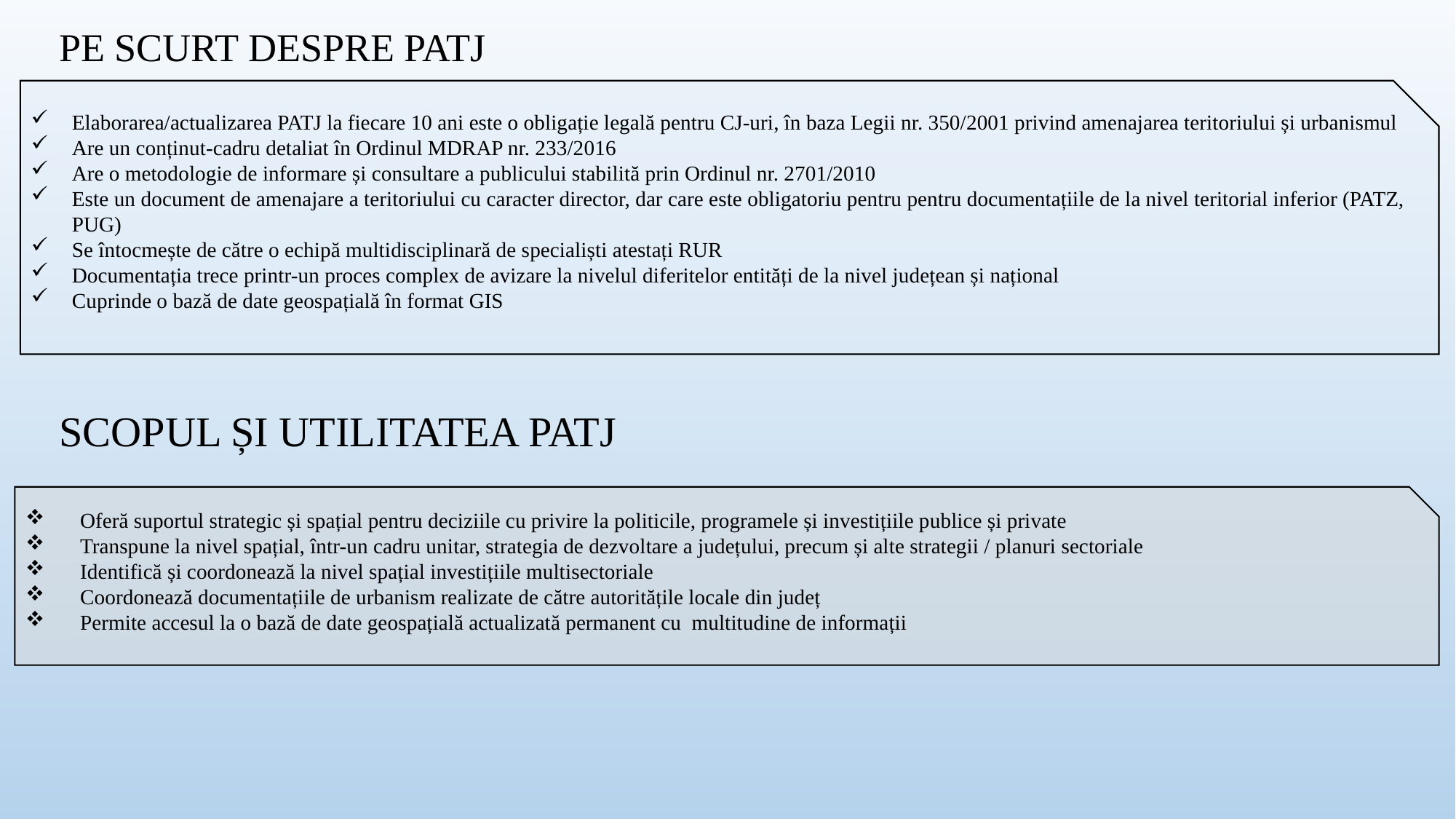

PE SCURT DESPRE PATJ
Elaborarea/actualizarea PATJ la fiecare 10 ani este o obligație legală pentru CJ-uri, în baza Legii nr. 350/2001 privind amenajarea teritoriului și urbanismul
Are un conținut-cadru detaliat în Ordinul MDRAP nr. 233/2016
Are o metodologie de informare și consultare a publicului stabilită prin Ordinul nr. 2701/2010
Este un document de amenajare a teritoriului cu caracter director, dar care este obligatoriu pentru pentru documentațiile de la nivel teritorial inferior (PATZ, PUG)
Se întocmește de către o echipă multidisciplinară de specialiști atestați RUR
Documentația trece printr-un proces complex de avizare la nivelul diferitelor entități de la nivel județean și național
Cuprinde o bază de date geospațială în format GIS

SCOPUL ȘI UTILITATEA PATJ
Oferă suportul strategic și spațial pentru deciziile cu privire la politicile, programele și investițiile publice și private
Transpune la nivel spațial, într-un cadru unitar, strategia de dezvoltare a județului, precum și alte strategii / planuri sectoriale
Identifică și coordonează la nivel spațial investițiile multisectoriale
Coordonează documentațiile de urbanism realizate de către autoritățile locale din județ
Permite accesul la o bază de date geospațială actualizată permanent cu  multitudine de informații